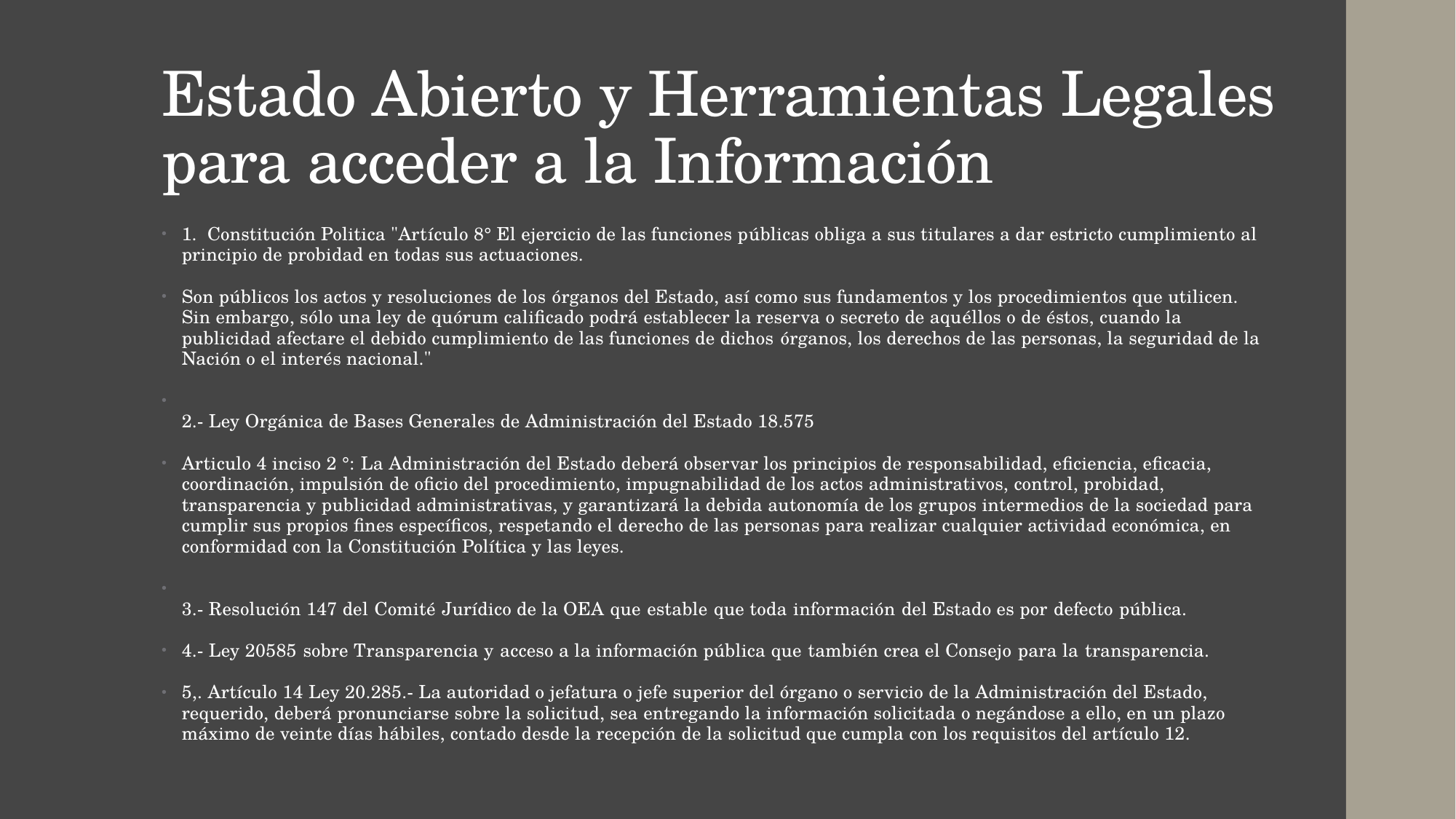

# Estado Abierto y Herramientas Legales para acceder a la Información
1.  Constitución Politica "Artículo 8° El ejercicio de las funciones públicas obliga a sus titulares a dar estricto cumplimiento al principio de probidad en todas sus actuaciones.
Son públicos los actos y resoluciones de los órganos del Estado, así como sus fundamentos y los procedimientos que utilicen. Sin embargo, sólo una ley de quórum calificado podrá establecer la reserva o secreto de aquéllos o de éstos, cuando la publicidad afectare el debido cumplimiento de las funciones de dichos órganos, los derechos de las personas, la seguridad de la Nación o el interés nacional."
2.- Ley Orgánica de Bases Generales de Administración del Estado 18.575
Articulo 4 inciso 2 °: La Administración del Estado deberá observar los principios de responsabilidad, eficiencia, eficacia, coordinación, impulsión de oficio del procedimiento, impugnabilidad de los actos administrativos, control, probidad, transparencia y publicidad administrativas, y garantizará la debida autonomía de los grupos intermedios de la sociedad para cumplir sus propios fines específicos, respetando el derecho de las personas para realizar cualquier actividad económica, en conformidad con la Constitución Política y las leyes.
3.- Resolución 147 del Comité Jurídico de la OEA que estable que toda información del Estado es por defecto pública.
4.- Ley 20585 sobre Transparencia y acceso a la información pública que también crea el Consejo para la transparencia.
5,. Artículo 14 Ley 20.285.- La autoridad o jefatura o jefe superior del órgano o servicio de la Administración del Estado, requerido, deberá pronunciarse sobre la solicitud, sea entregando la información solicitada o negándose a ello, en un plazo máximo de veinte días hábiles, contado desde la recepción de la solicitud que cumpla con los requisitos del artículo 12.